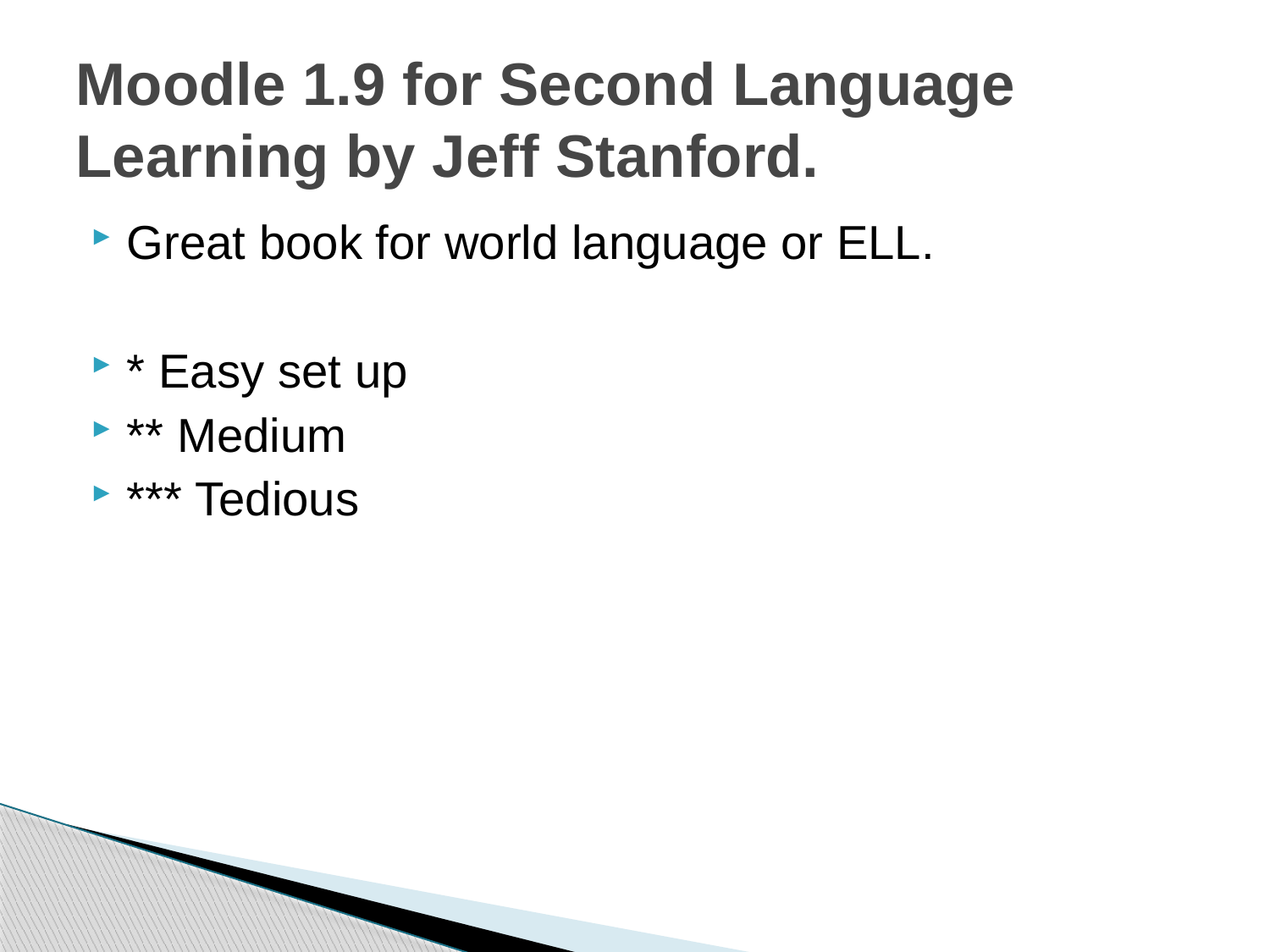

# Moodle 1.9 for Second Language Learning by Jeff Stanford.
Great book for world language or ELL.

* Easy set up
** Medium
*** Tedious